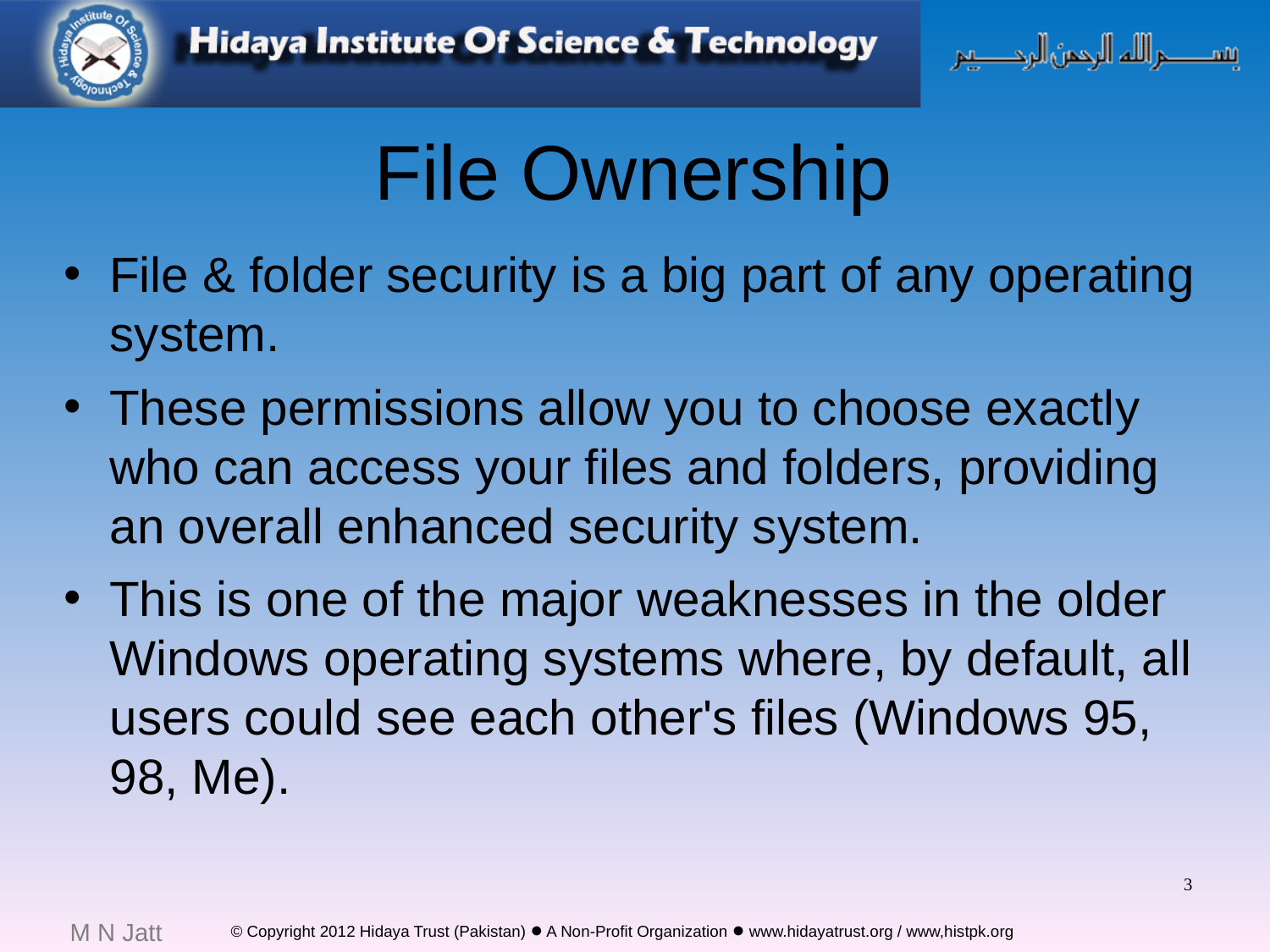

# File Ownership
File & folder security is a big part of any operating system.
These permissions allow you to choose exactly who can access your files and folders, providing an overall enhanced security system.
This is one of the major weaknesses in the older Windows operating systems where, by default, all users could see each other's files (Windows 95, 98, Me).
3